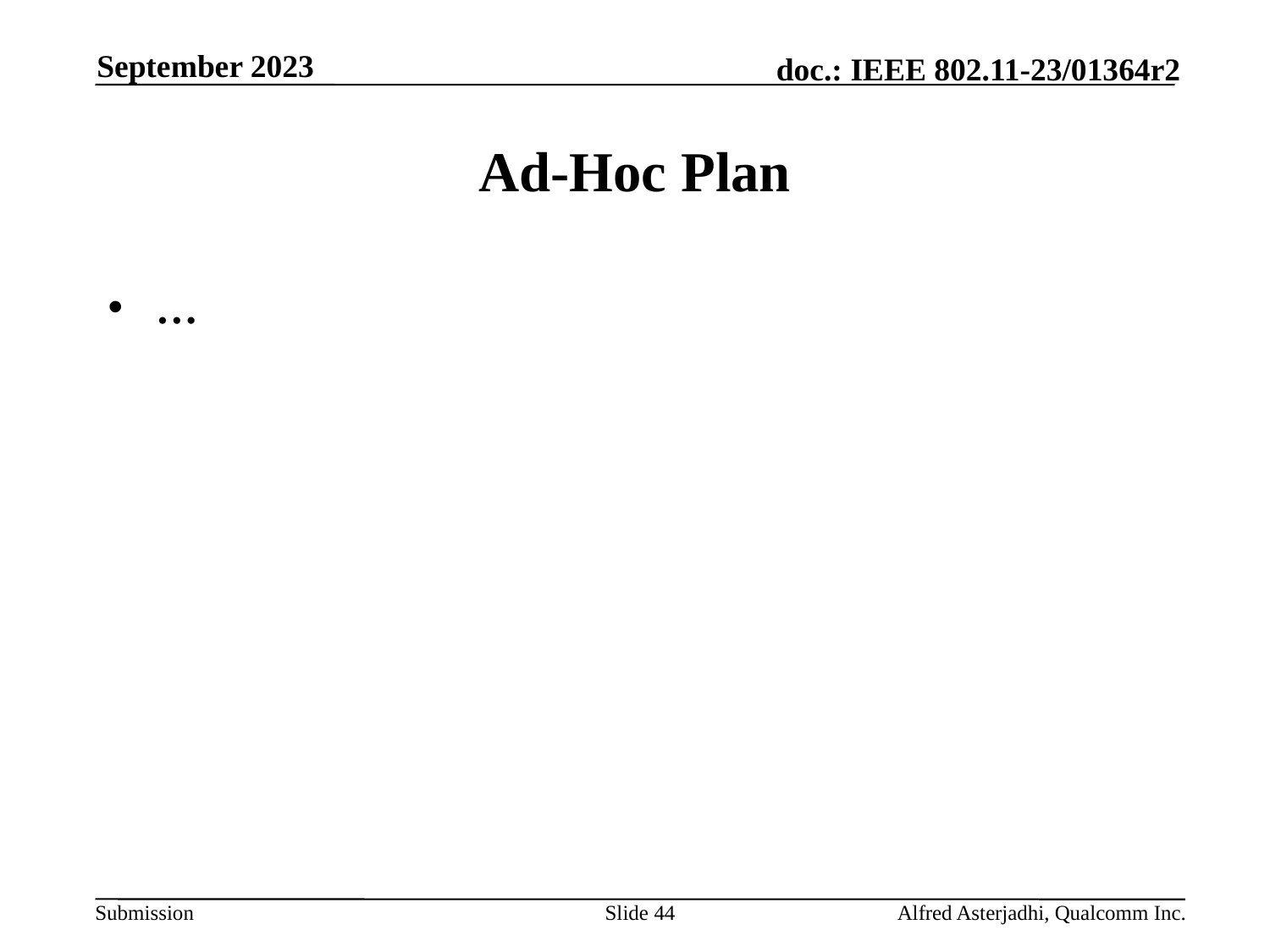

September 2023
# Ad-Hoc Plan
…
Slide 44
Alfred Asterjadhi, Qualcomm Inc.